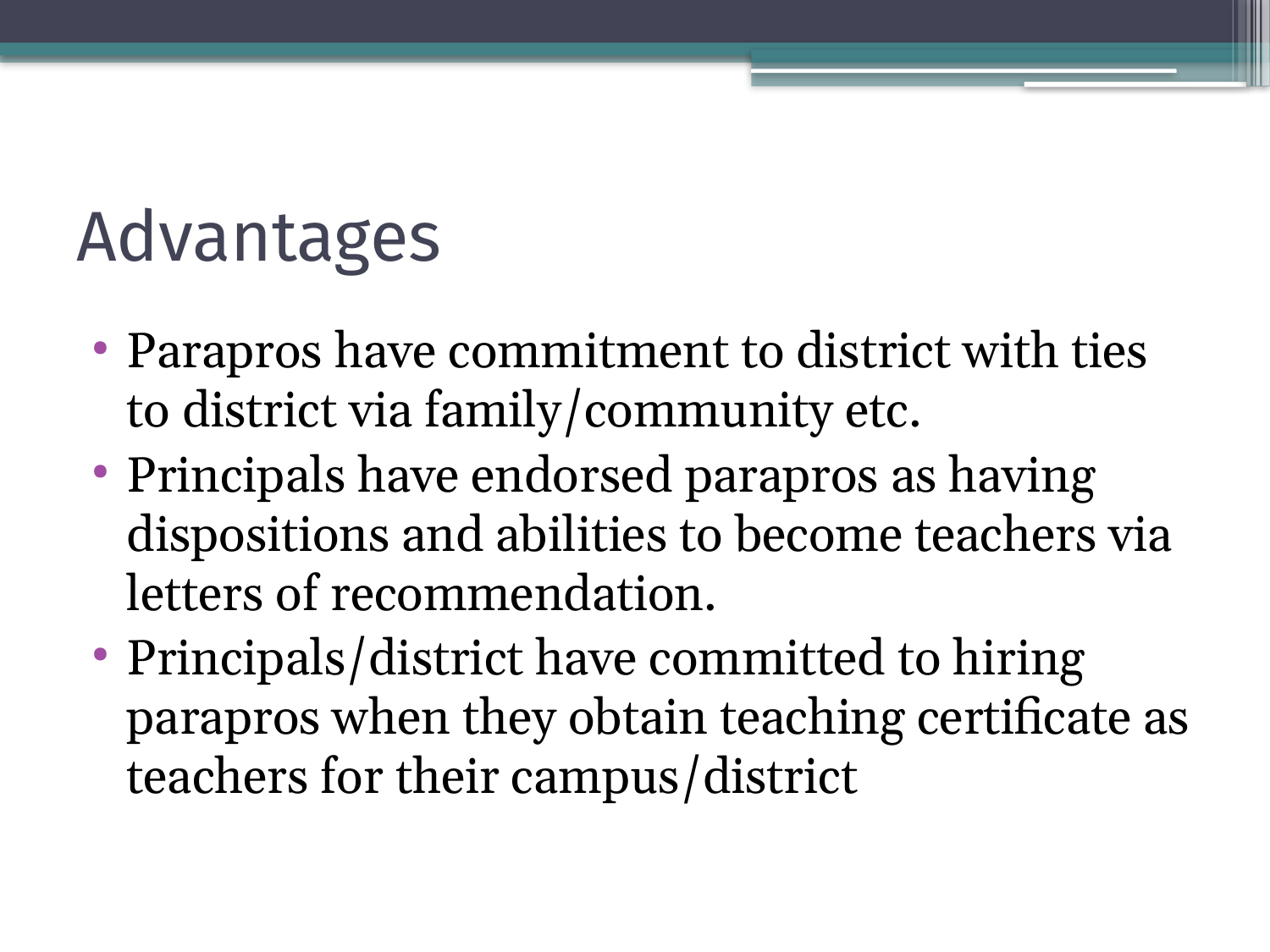

# Advantages
Parapros have commitment to district with ties to district via family/community etc.
Principals have endorsed parapros as having dispositions and abilities to become teachers via letters of recommendation.
Principals/district have committed to hiring parapros when they obtain teaching certificate as teachers for their campus/district